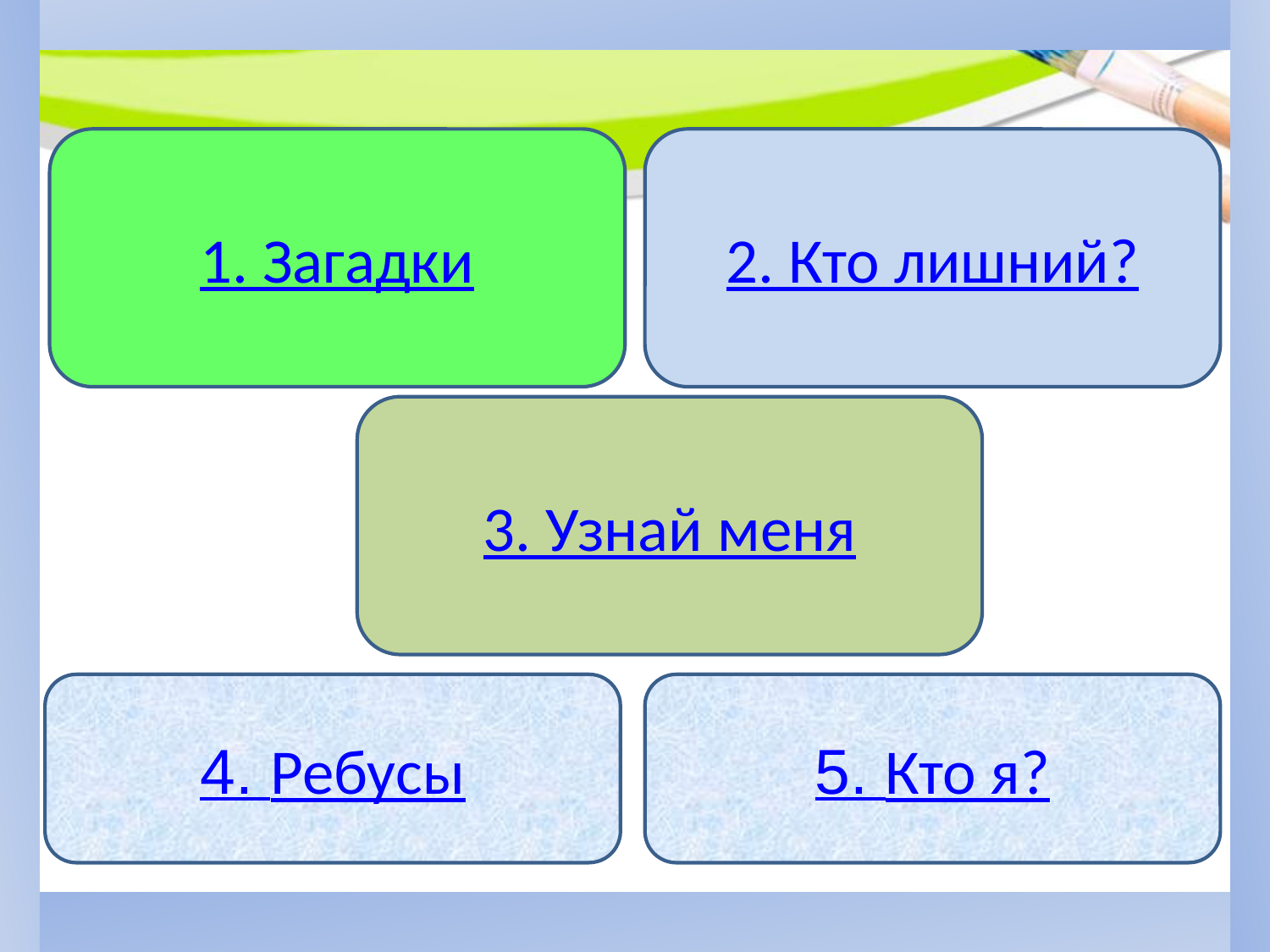

1. Загадки
2. Кто лишний?

3. Узнай меня
4. Ребусы
5. Кто я?